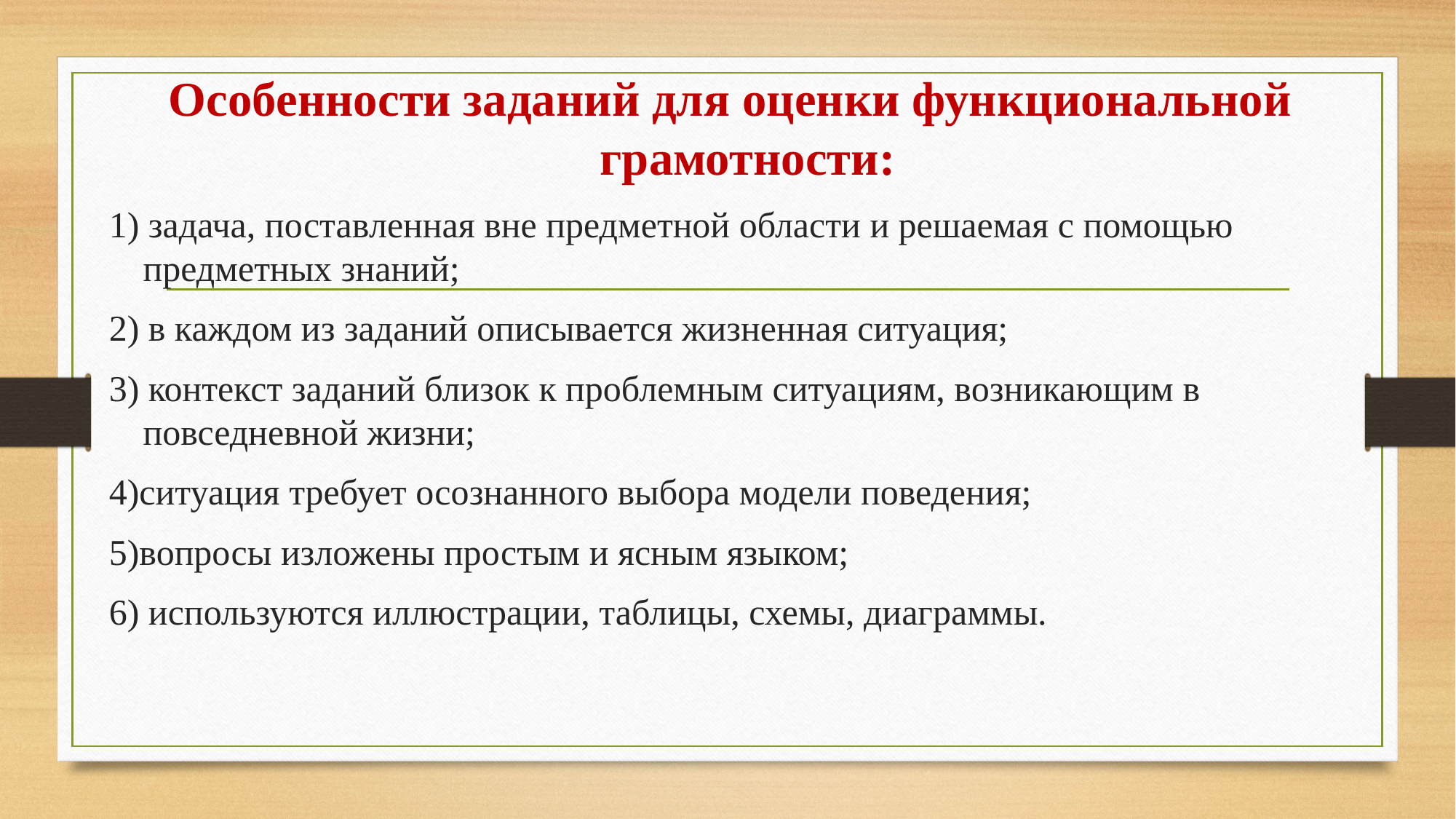

Особенности заданий для оценки функциональной грамотности:
1) задача, поставленная вне предметной области и решаемая с помощью предметных знаний;
2) в каждом из заданий описывается жизненная ситуация;
3) контекст заданий близок к проблемным ситуациям, возникающим в повседневной жизни;
4)ситуация требует осознанного выбора модели поведения;
5)вопросы изложены простым и ясным языком;
6) используются иллюстрации, таблицы, схемы, диаграммы.